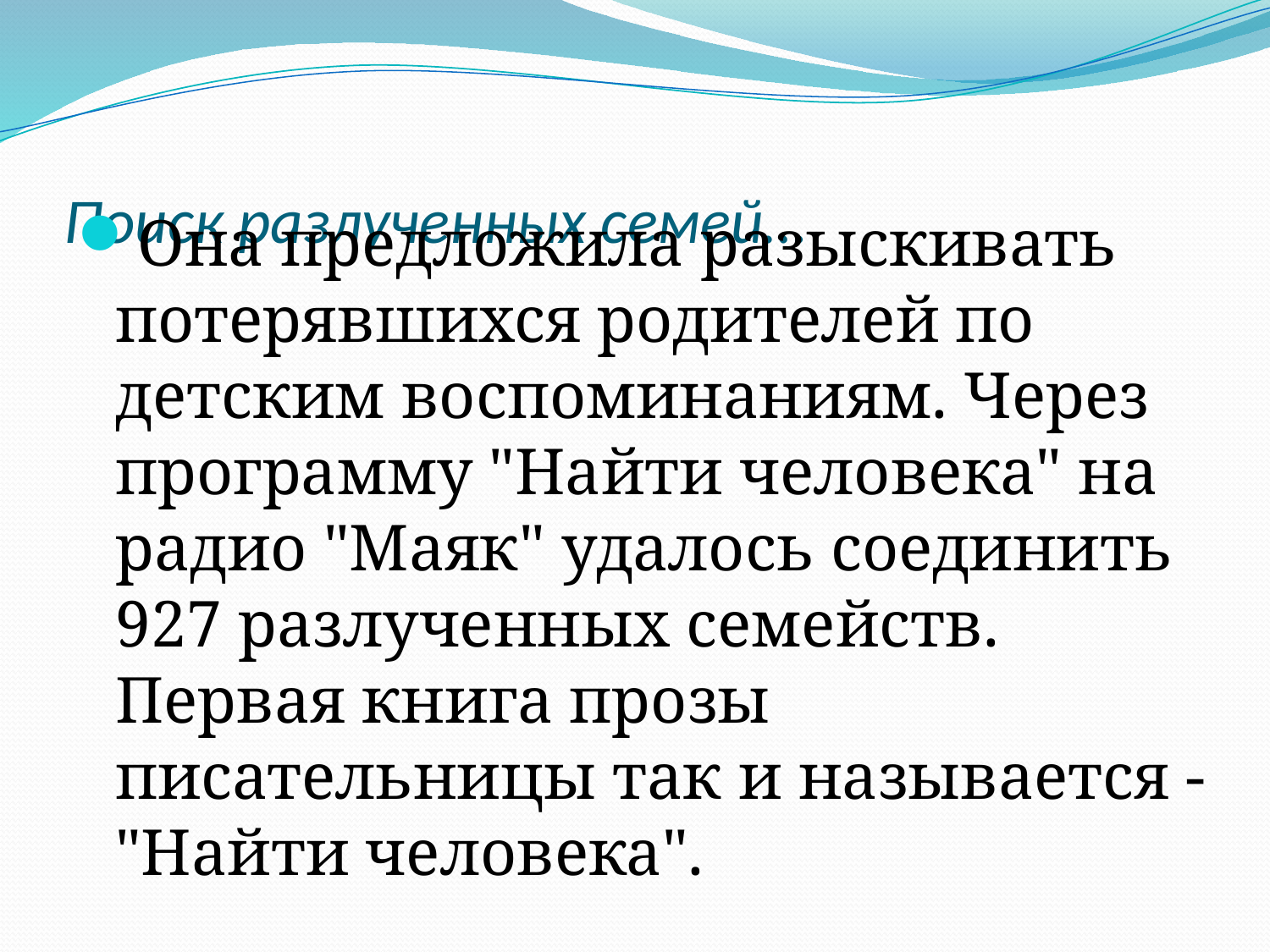

# Поиск разлученных семей…
Она предложила разыскивать потерявшихся родителей по детским воспоминаниям. Через программу "Найти человека" на радио "Маяк" удалось соединить 927 разлученных семейств. Первая книга прозы писательницы так и называется - "Найти человека".